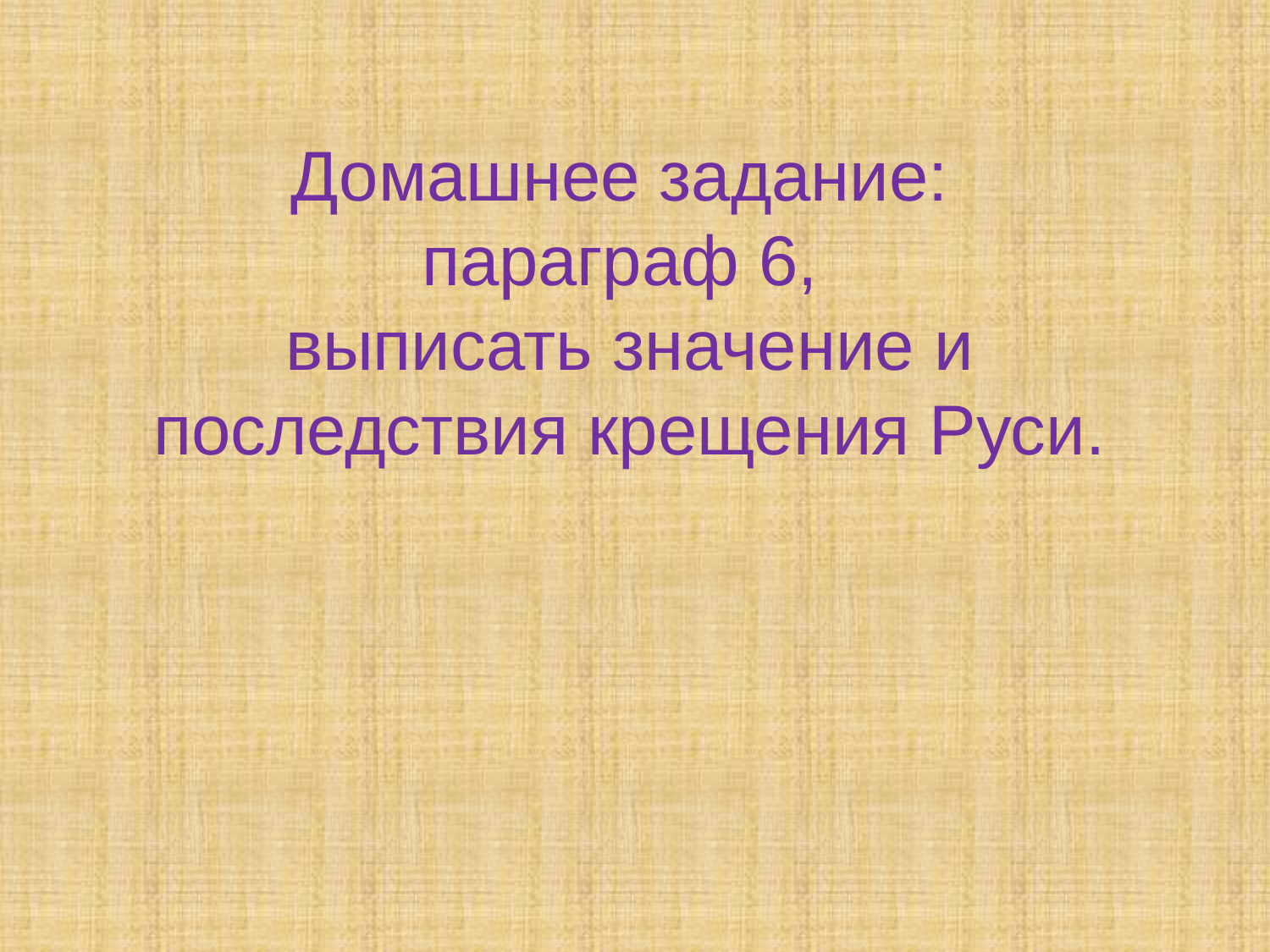

Домашнее задание:
параграф 6,
выписать значение и последствия крещения Руси.